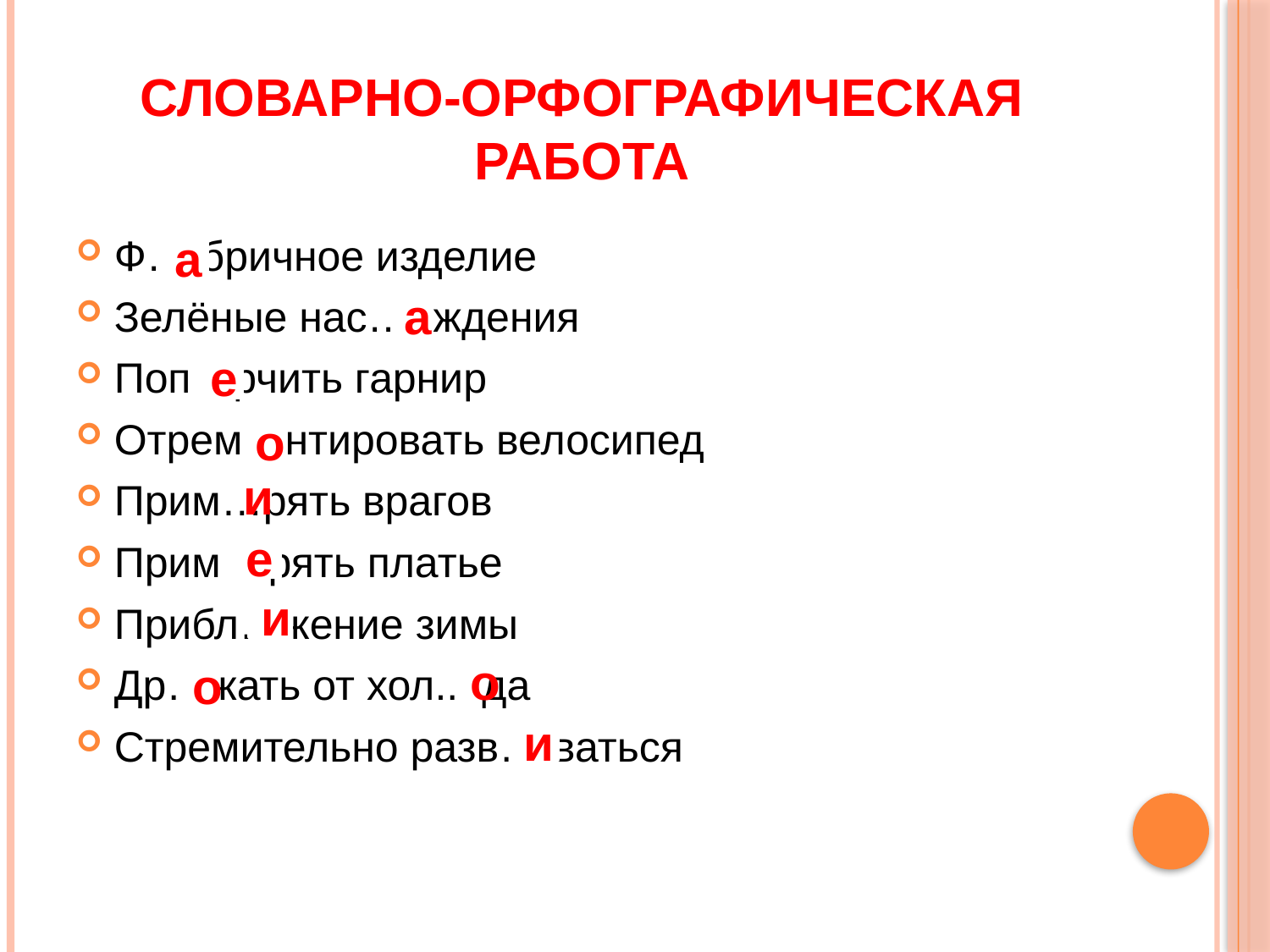

# Словарно-орфографическая работа
Ф….бричное изделие
Зелёные нас…  ждения
Поп…рчить гарнир
Отрем…нтировать велосипед
Прим…рять врагов
Прим    рять платье
Прибл…жение зимы
Др…жать от хол... да
Стремительно разв… ваться

а
а
е
о
и
е
и
о
о
и